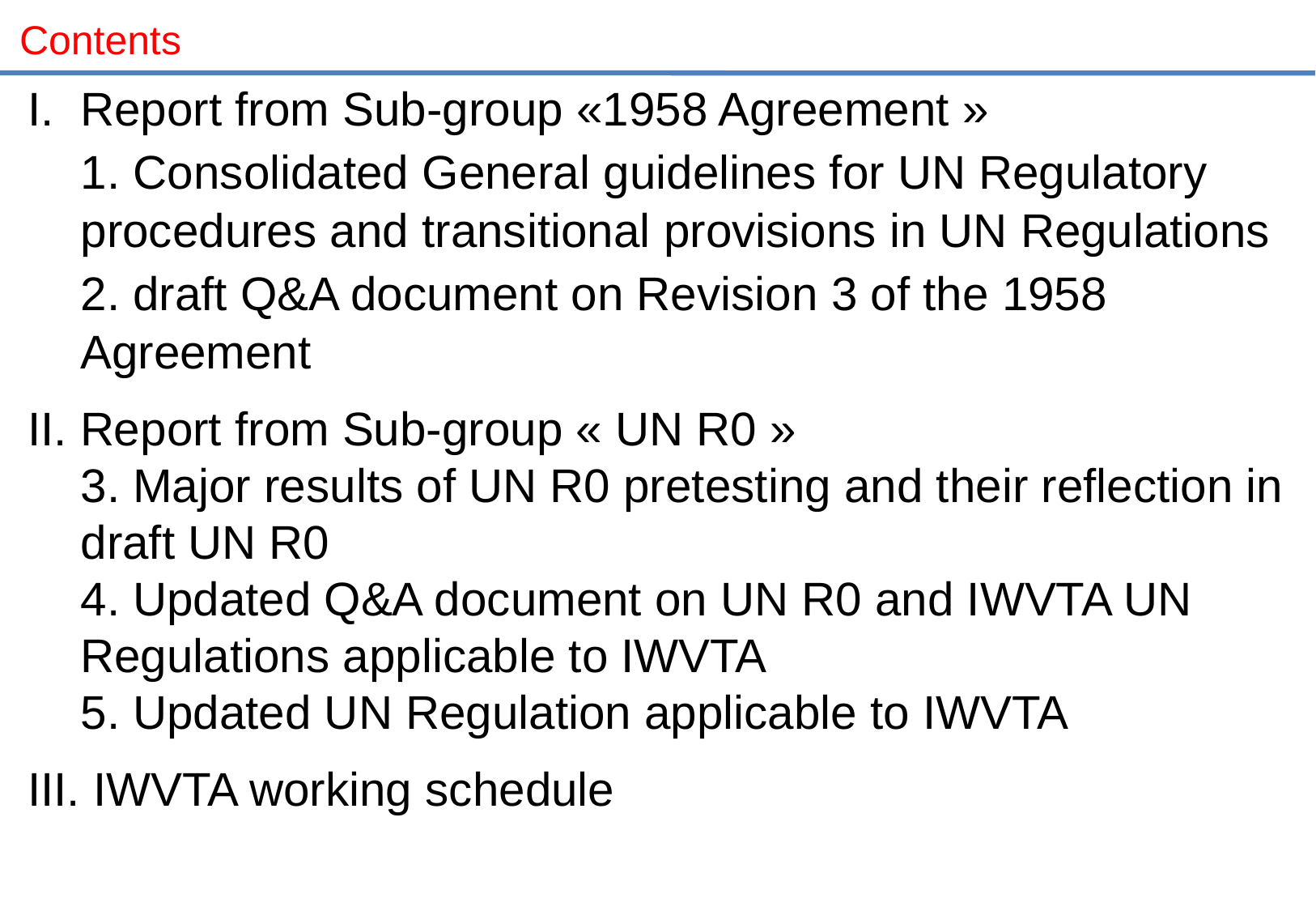

Contents

Report from Sub-group «1958 Agreement »
	1. Consolidated General guidelines for UN Regulatory  procedures and transitional provisions in UN Regulations
	2. draft Q&A document on Revision 3 of the 1958 Agreement

II. Report from Sub-group « UN R0 »
	3. Major results of UN R0 pretesting and their reflection in draft UN R0
	4. Updated Q&A document on UN R0 and IWVTA UN Regulations applicable to IWVTA
	5. Updated UN Regulation applicable to IWVTA

III. IWVTA working schedule